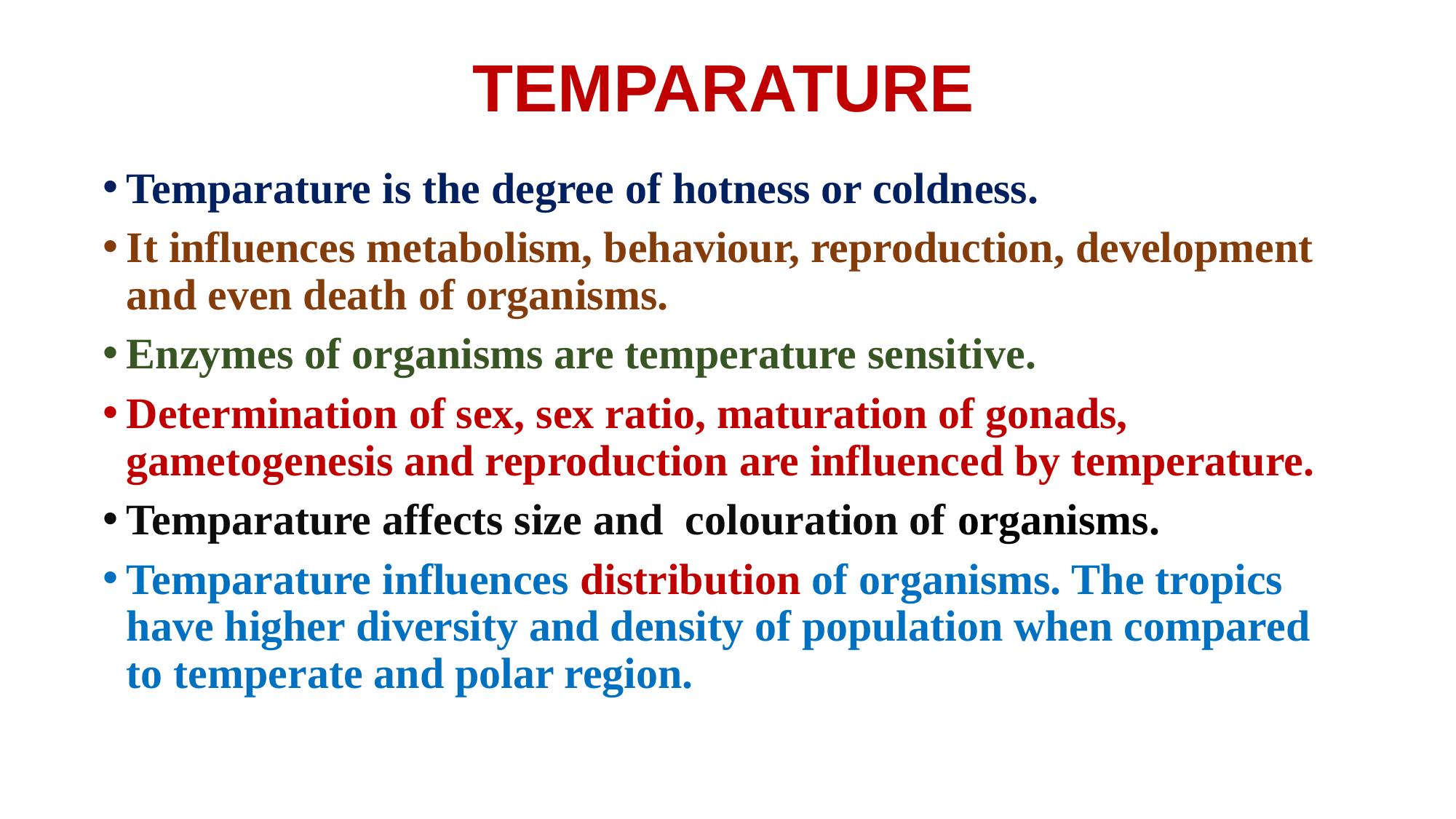

# TEMPARATURE
Temparature is the degree of hotness or coldness.
It influences metabolism, behaviour, reproduction, development and even death of organisms.
Enzymes of organisms are temperature sensitive.
Determination of sex, sex ratio, maturation of gonads, gametogenesis and reproduction are influenced by temperature.
Temparature affects size and  colouration of organisms.
Temparature influences distribution of organisms. The tropics have higher diversity and density of population when compared to temperate and polar region.